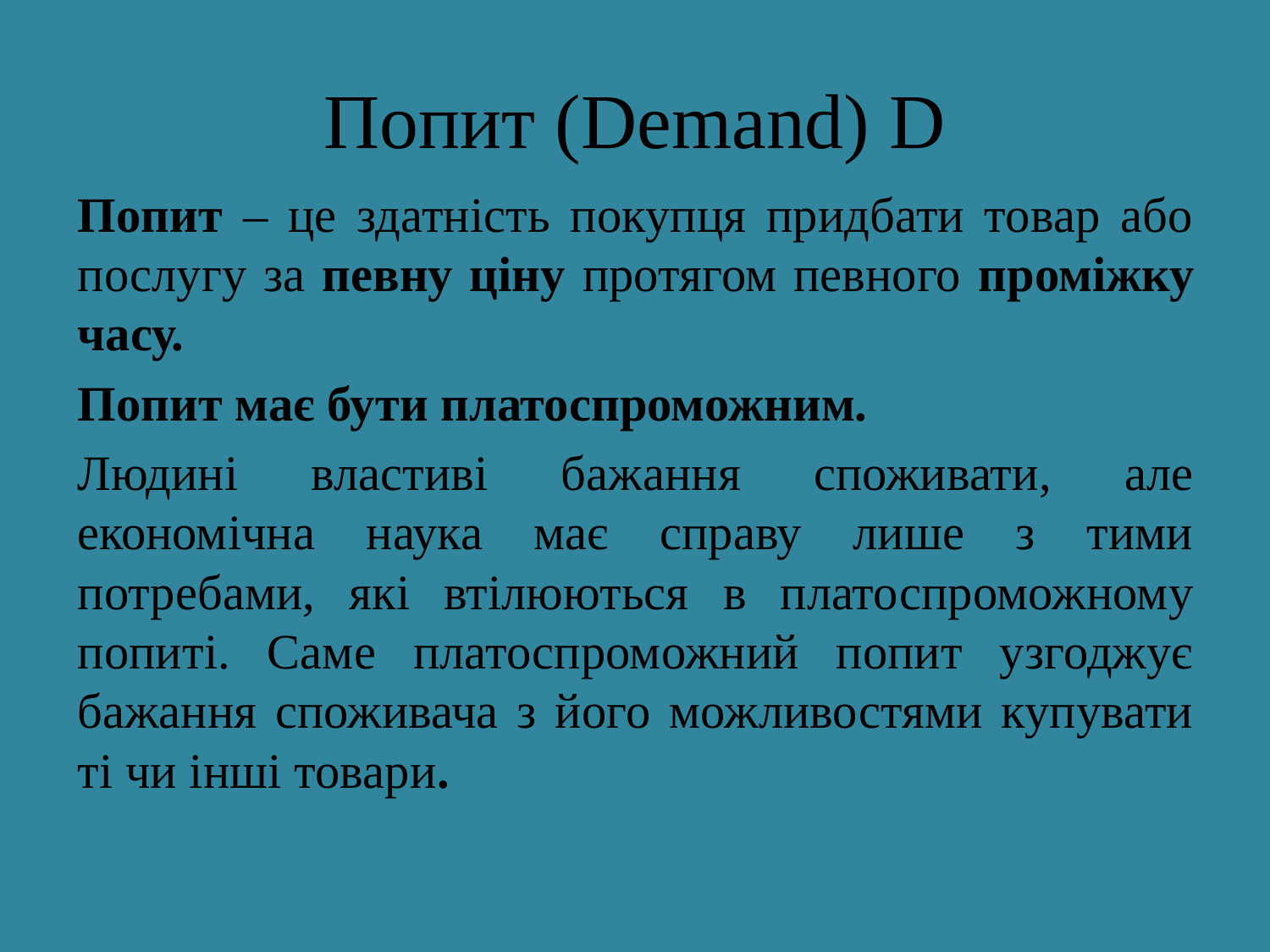

# Попит (Demand) D
Попит – це здатність покупця придбати товар або послугу за певну ціну протягом певного проміжку часу.
Попит має бути платоспроможним.
Людині властиві бажання споживати, але економічна наука має справу лише з тими потребами, які втілюються в платоспроможному попиті. Саме платоспроможний попит узгоджує бажання споживача з його можливостями купувати ті чи інші товари.